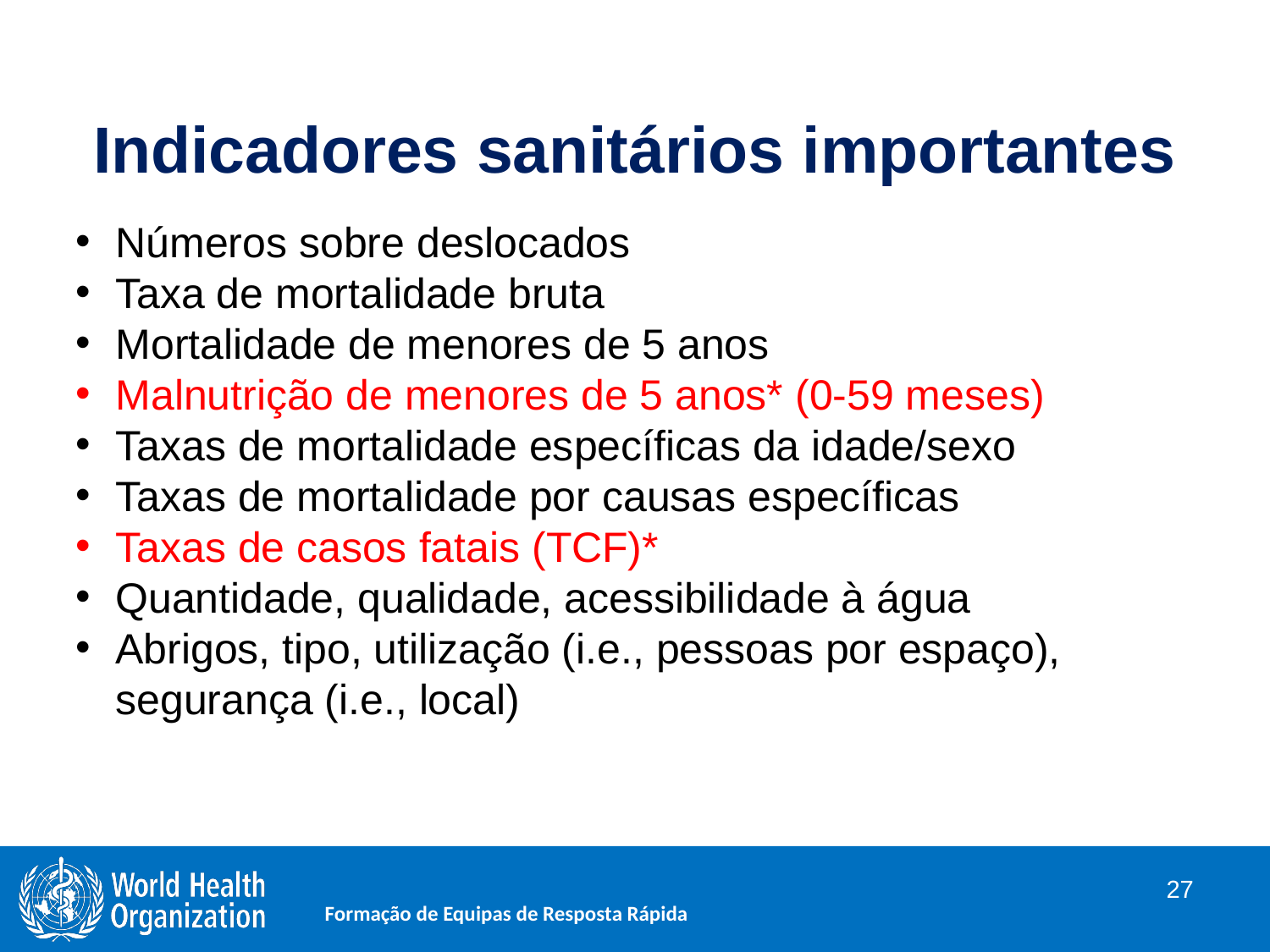

# Indicadores sanitários importantes
Números sobre deslocados
Taxa de mortalidade bruta
Mortalidade de menores de 5 anos
Malnutrição de menores de 5 anos* (0-59 meses)
Taxas de mortalidade específicas da idade/sexo
Taxas de mortalidade por causas específicas
Taxas de casos fatais (TCF)*
Quantidade, qualidade, acessibilidade à água
Abrigos, tipo, utilização (i.e., pessoas por espaço), segurança (i.e., local)
27